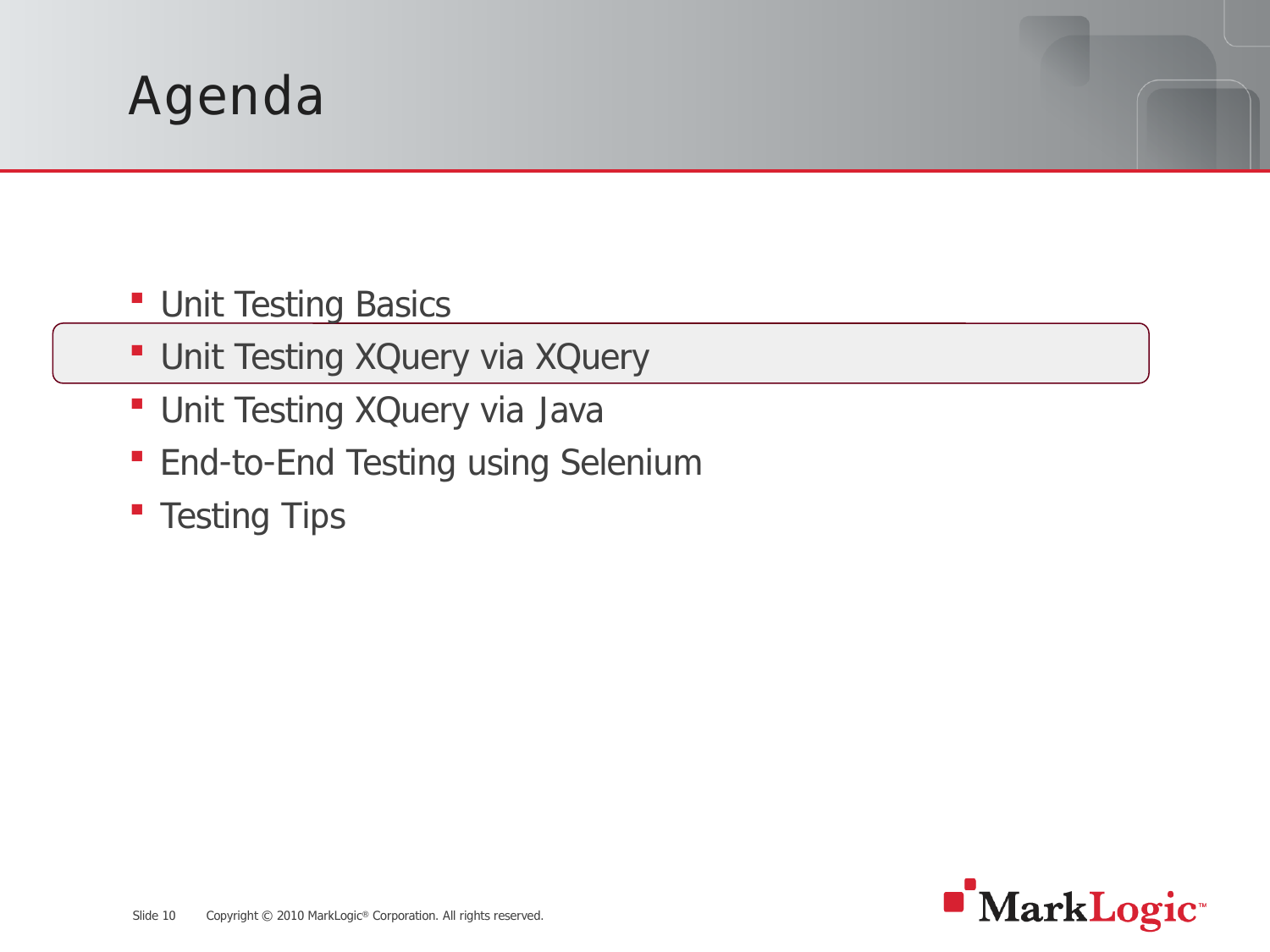

# Agenda
Unit Testing Basics
Unit Testing XQuery via XQuery
Unit Testing XQuery via Java
End-to-End Testing using Selenium
Testing Tips